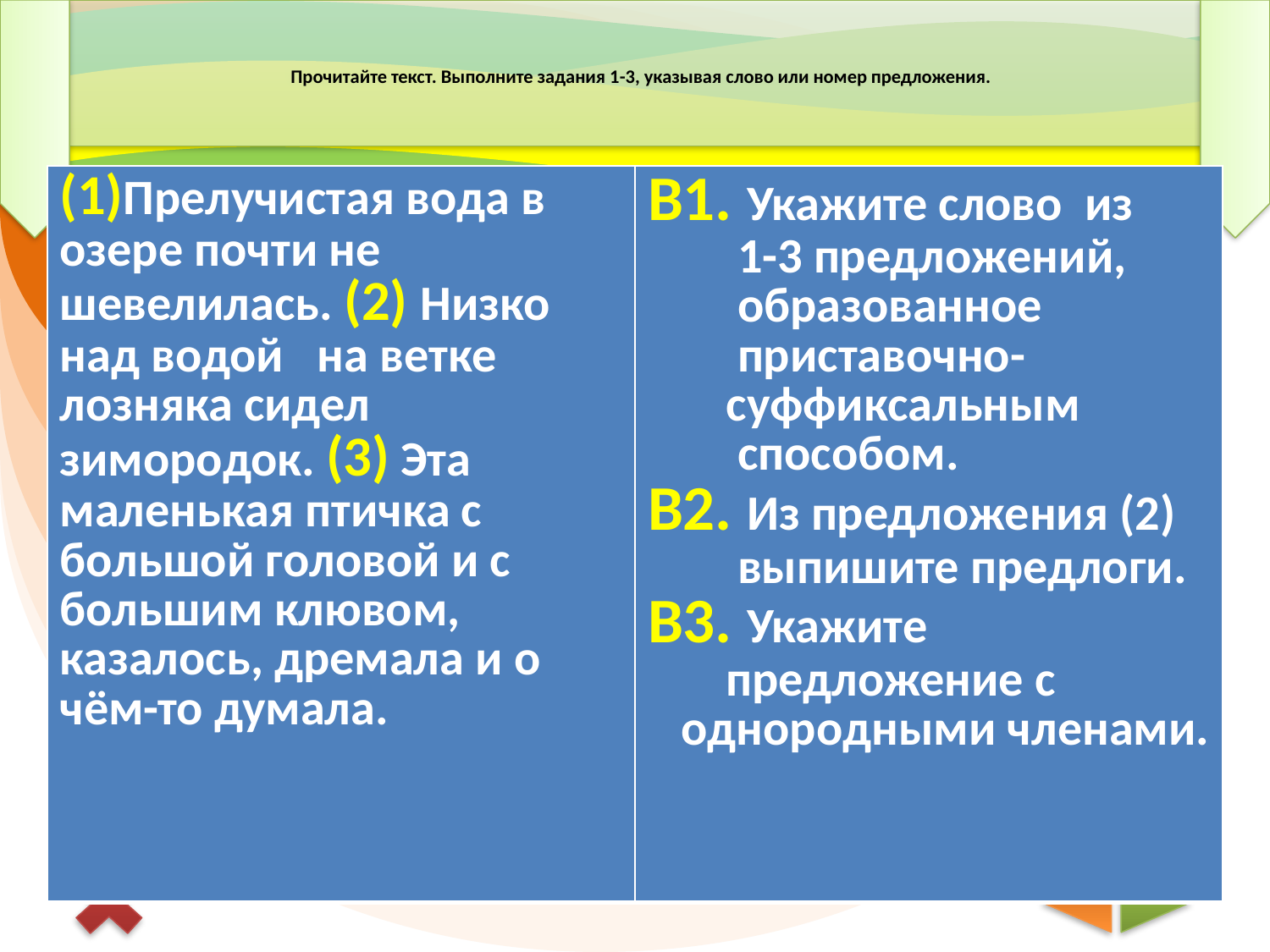

# Прочитайте текст. Выполните задания 1-3, указывая слово или номер предложения.

| (1)Прелучистая вода в озере почти не шевелилась. (2) Низко над водой на ветке лозняка сидел зимородок. (3) Эта маленькая птичка с большой головой и с большим клювом, казалось, дремала и о чём-то думала. | В1. Укажите слово из 1-3 предложений, образованное приставочно- суффиксальным способом. В2. Из предложения (2) выпишите предлоги. В3. Укажите предложение с однородными членами. |
| --- | --- |